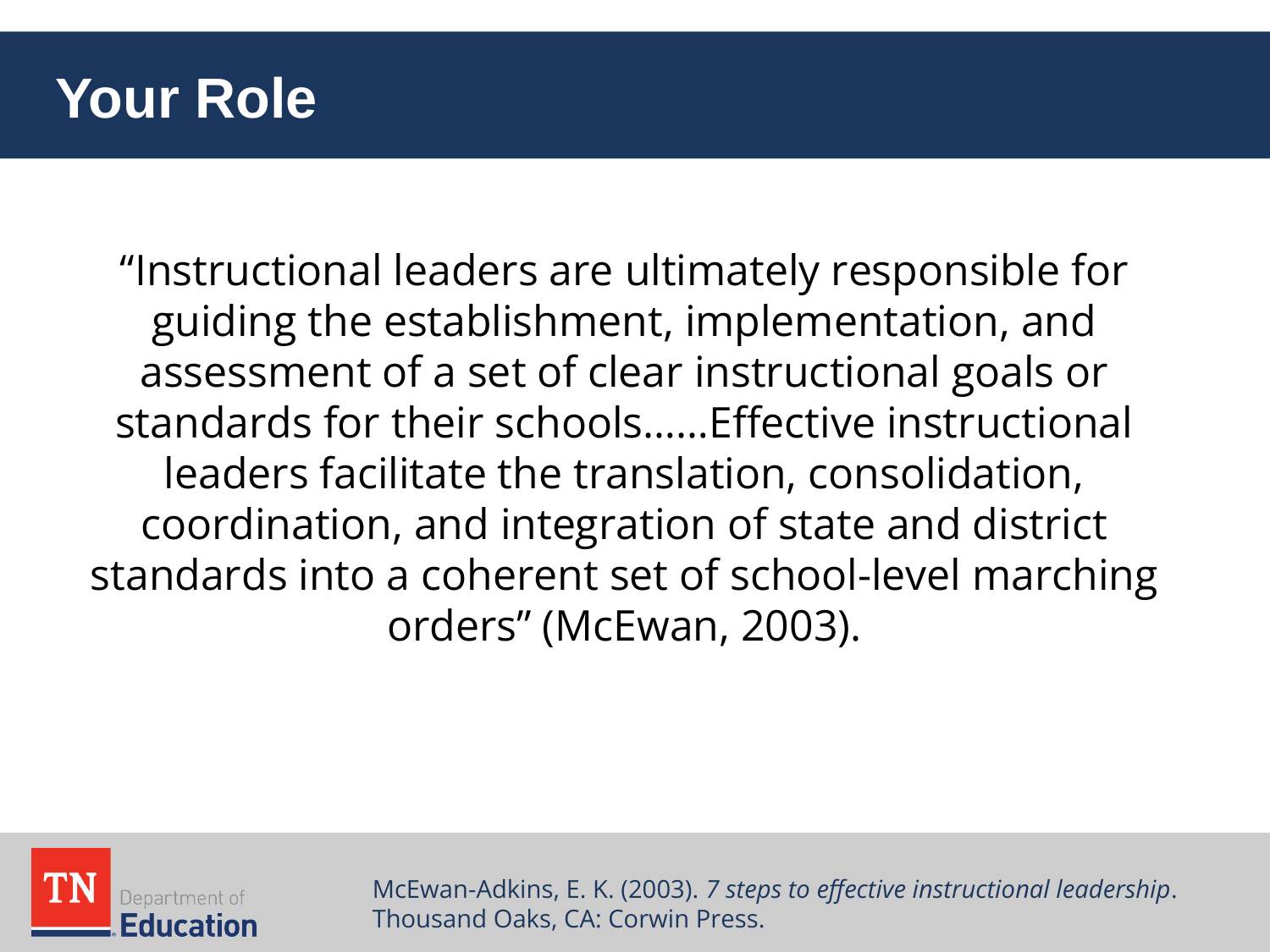

# Your Role

“Instructional leaders are ultimately responsible for guiding the establishment, implementation, and assessment of a set of clear instructional goals or standards for their schools……Effective instructional leaders facilitate the translation, consolidation, coordination, and integration of state and district standards into a coherent set of school-level marching orders” (McEwan, 2003).
McEwan-Adkins, E. K. (2003). 7 steps to effective instructional leadership. Thousand Oaks, CA: Corwin Press.